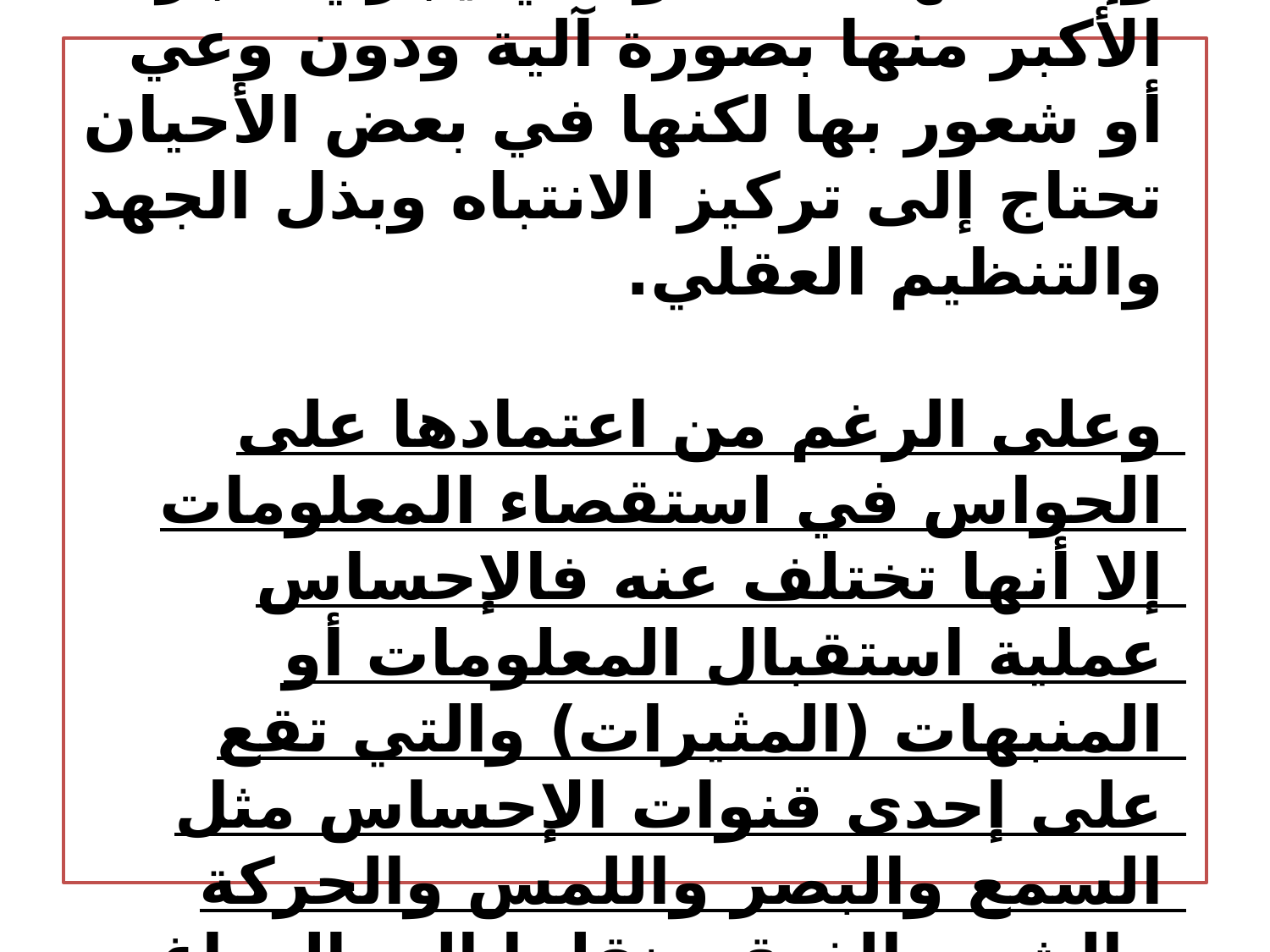

# فالإدراك عملية طويلة ومعقدة تقوم بتأويل الإحساسات القادمة إلى الدماغ عن طريق الحواس وإعطائها معنى والتي يجري الجزء الأكبر منها بصورة آلية ودون وعي أو شعور بها لكنها في بعض الأحيان تحتاج إلى تركيز الانتباه وبذل الجهد والتنظيم العقلي. وعلى الرغم من اعتمادها على الحواس في استقصاء المعلومات إلا أنها تختلف عنه فالإحساس عملية استقبال المعلومات أو المنبهات (المثيرات) والتي تقع على إحدى قنوات الإحساس مثل السمع والبصر واللمس والحركة والشم والذوق ونقلها إلى الدماغ ليعمل على معالجتها وتحليلها وتفسيرها وإعطائها المعنى المراد منها.